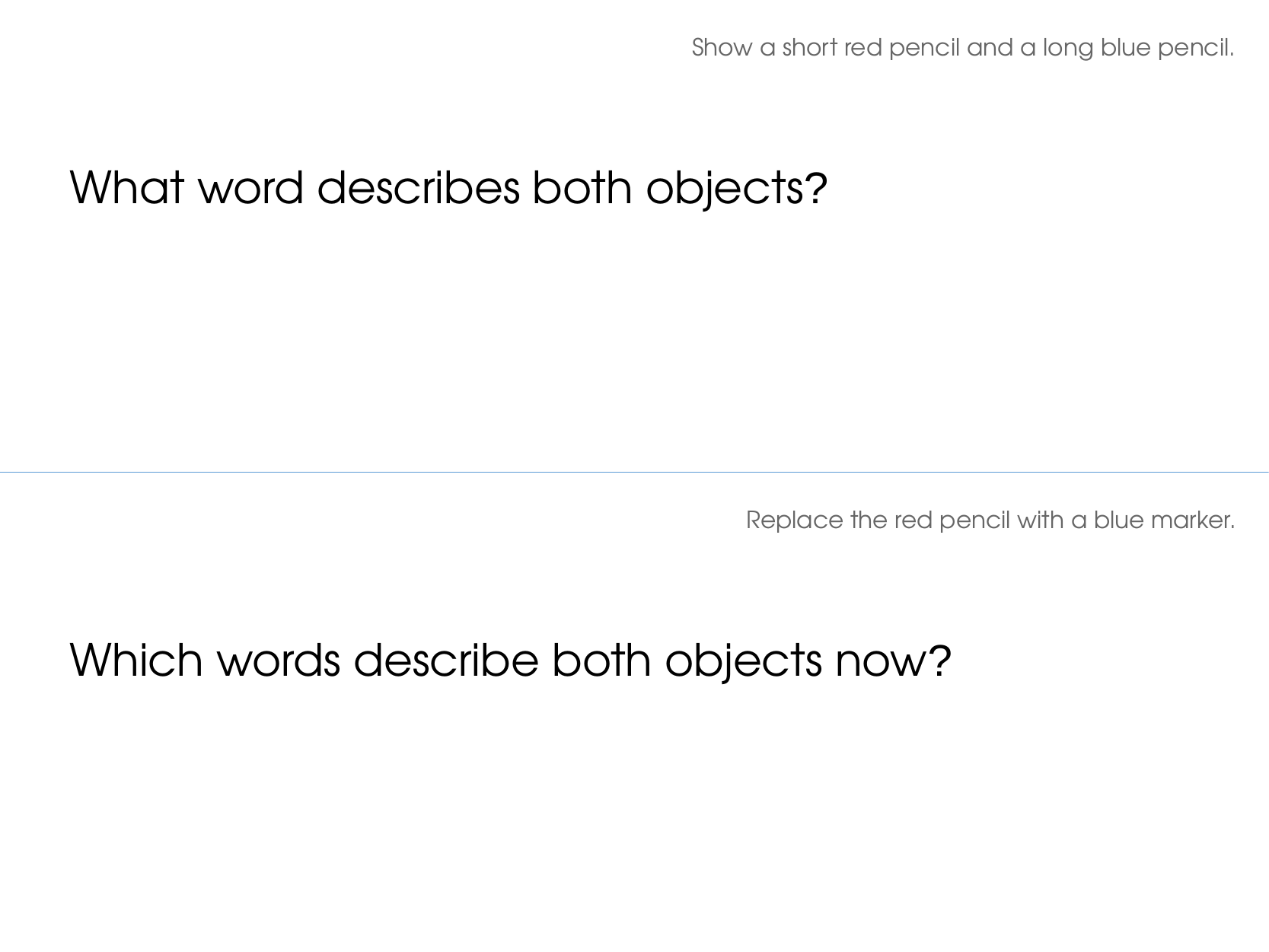

Show a short red pencil and a long blue pencil.
What word describes both objects?
Replace the red pencil with a blue marker.
Which words describe both objects now?